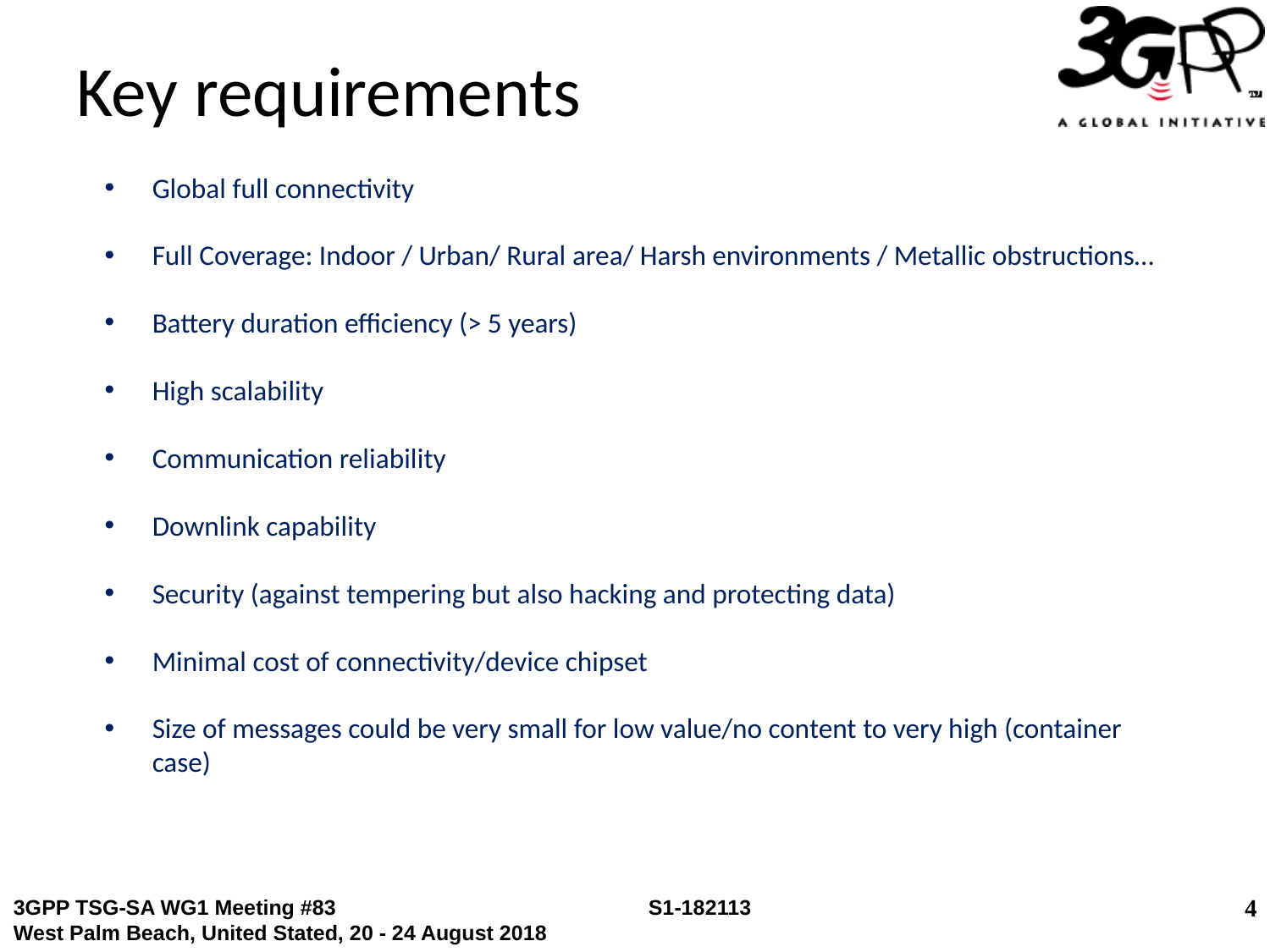

# Key requirements
Global full connectivity

Full Coverage: Indoor / Urban/ Rural area/ Harsh environments / Metallic obstructions…

Battery duration efficiency (> 5 years)

High scalability

Communication reliability

Downlink capability

Security (against tempering but also hacking and protecting data)

Minimal cost of connectivity/device chipset

Size of messages could be very small for low value/no content to very high (container case)
4